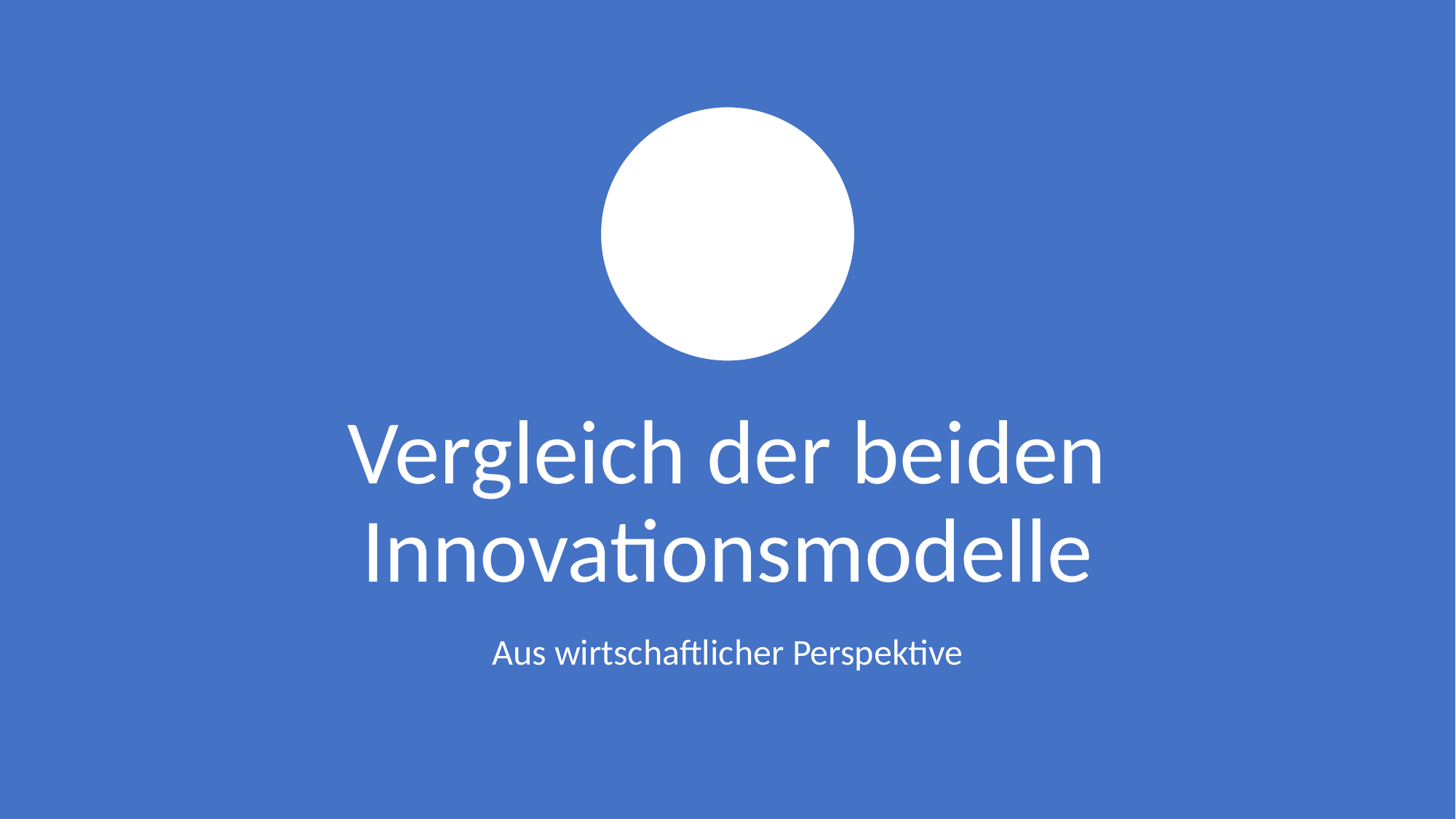

# Vergleich der beiden Innovationsmodelle
Aus wirtschaftlicher Perspektive